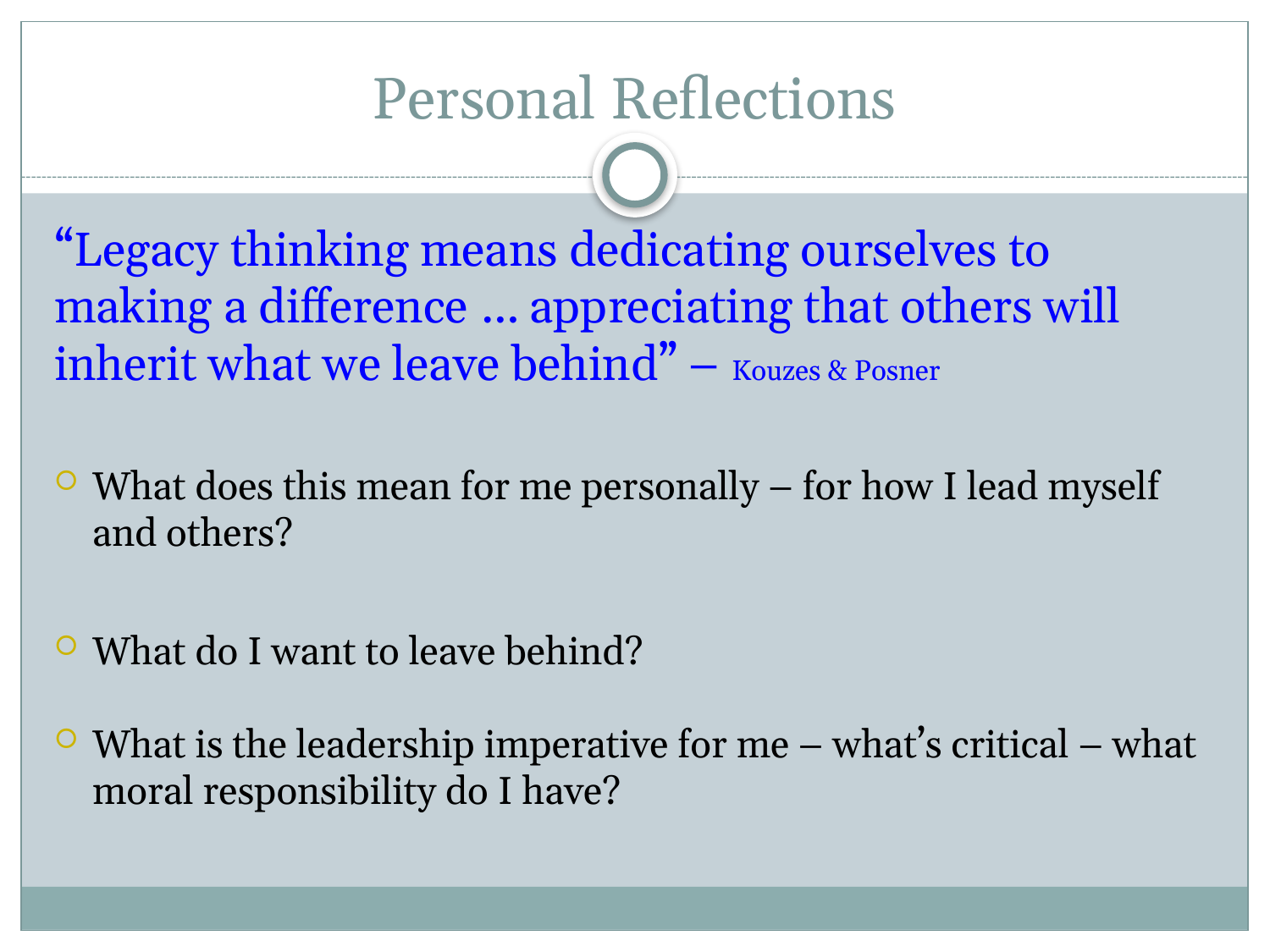

# Personal Reflections
“Legacy thinking means dedicating ourselves to making a difference … appreciating that others will inherit what we leave behind” – Kouzes & Posner

What does this mean for me personally – for how I lead myself and others?

What do I want to leave behind?

What is the leadership imperative for me – what’s critical – what moral responsibility do I have?